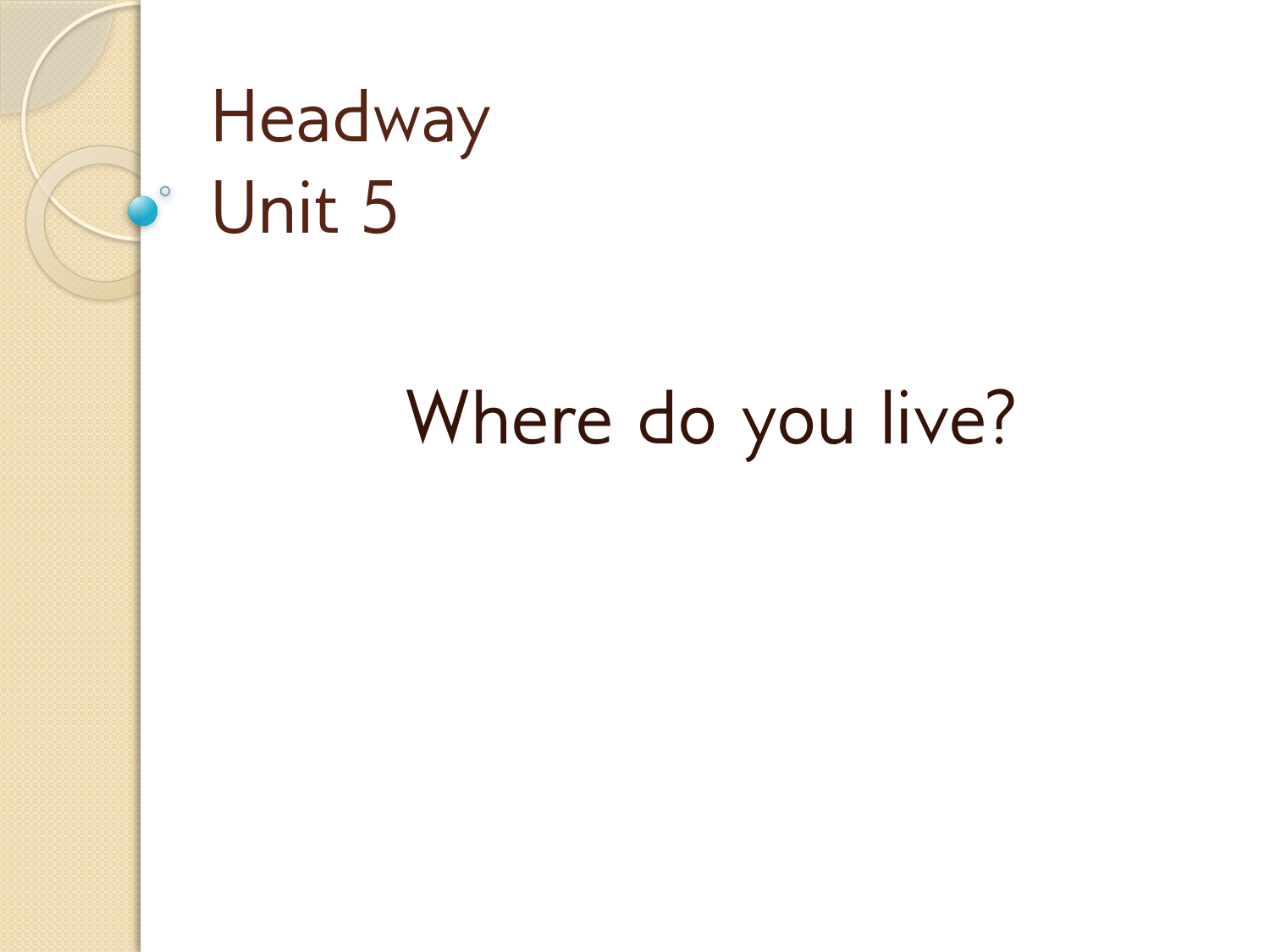

# Headway Unit 5
Where do you live?